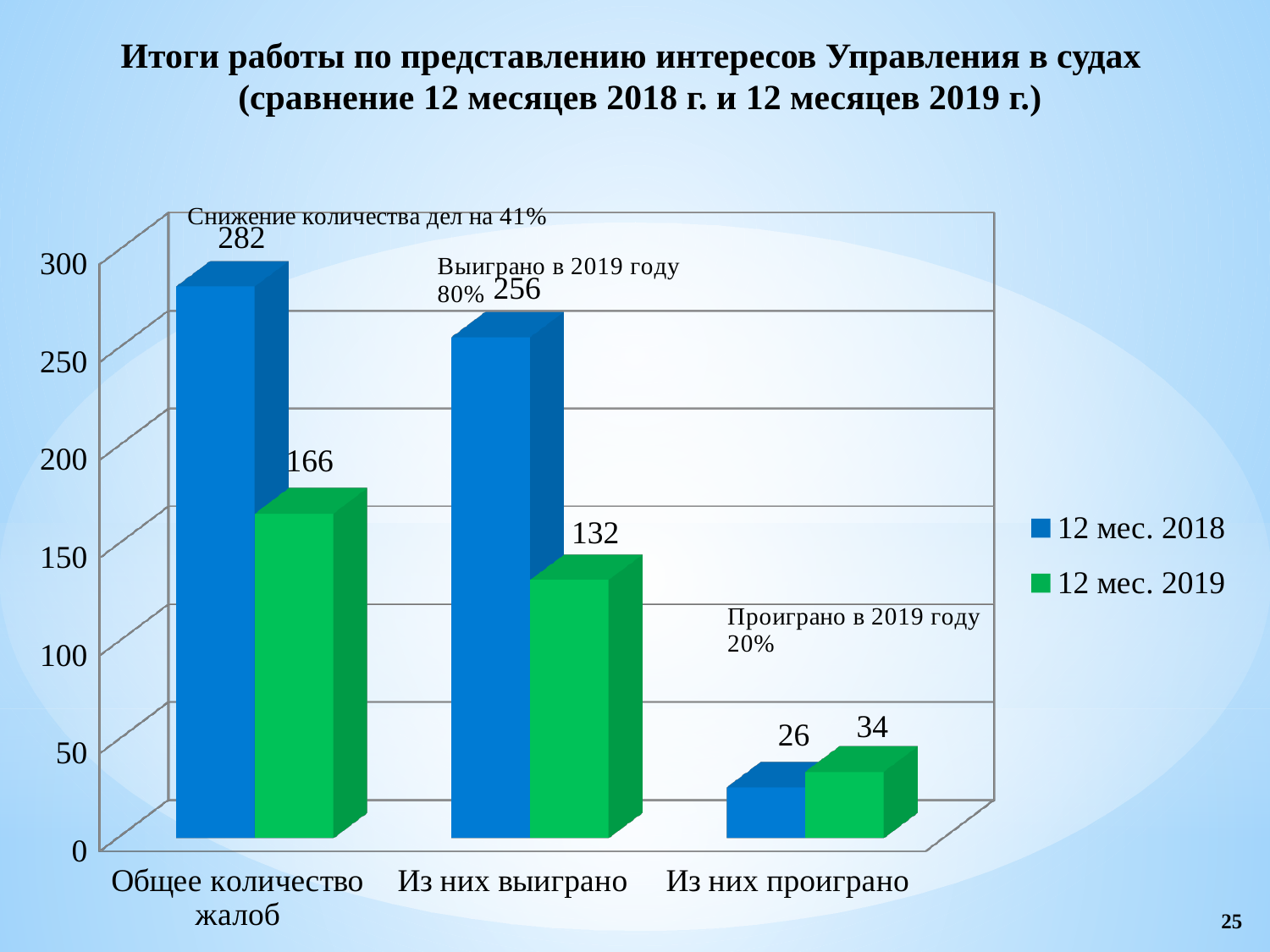

Итоги работы по представлению интересов Управления в судах
(сравнение 12 месяцев 2018 г. и 12 месяцев 2019 г.)

[unsupported chart]

25